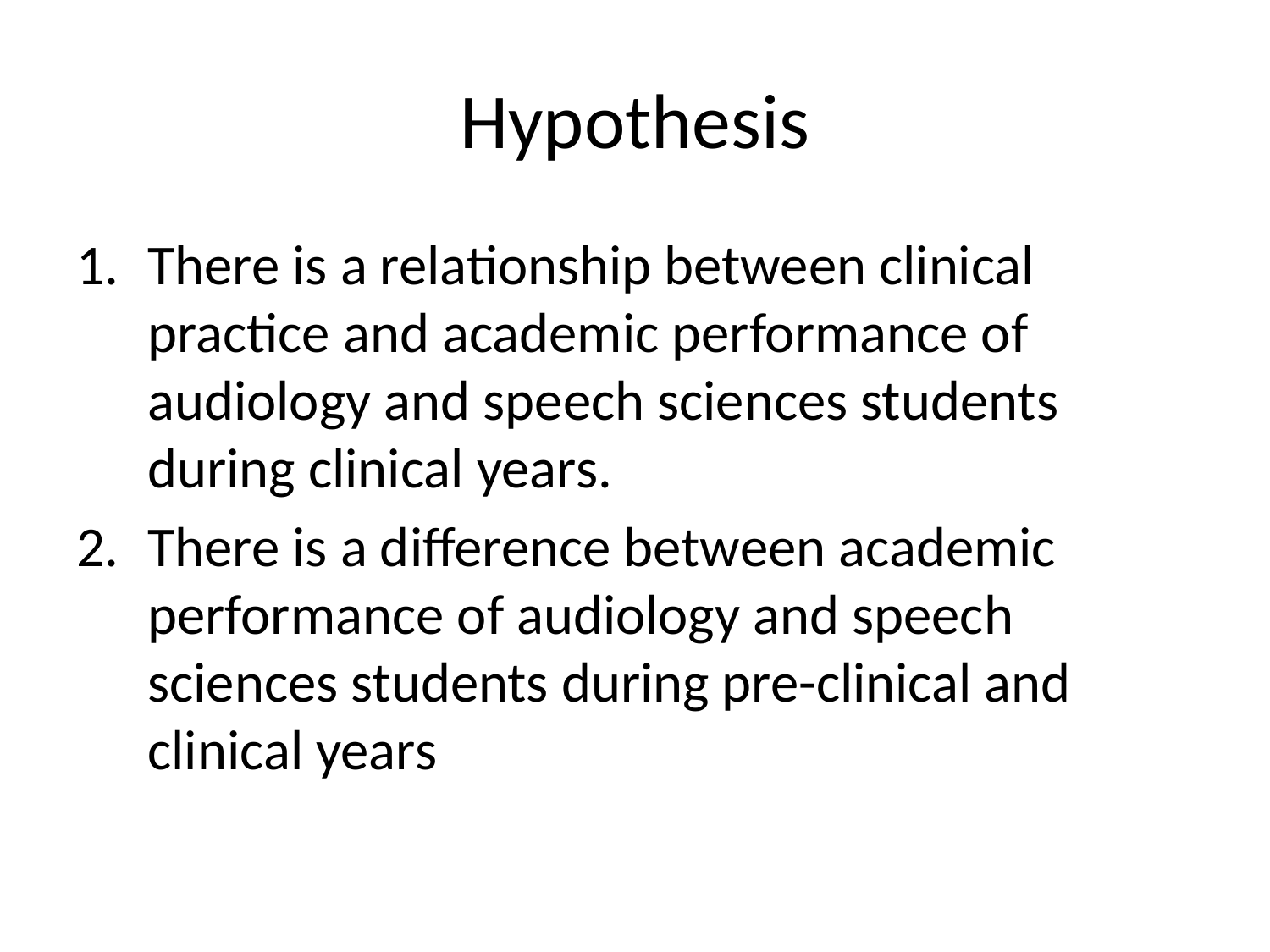

# Hypothesis
There is a relationship between clinical practice and academic performance of audiology and speech sciences students during clinical years.
There is a difference between academic performance of audiology and speech sciences students during pre-clinical and clinical years